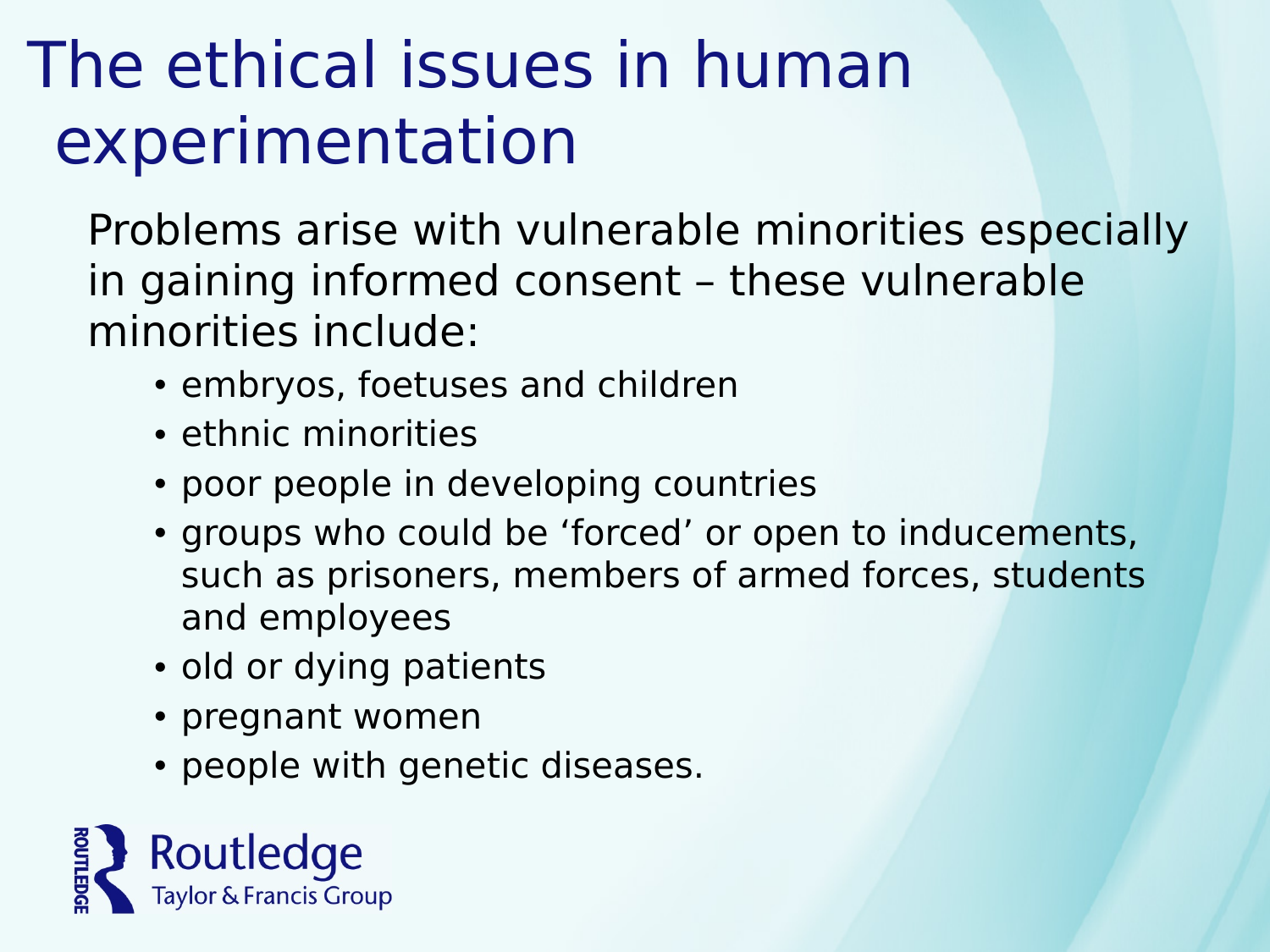

# The ethical issues in human experimentation
Problems arise with vulnerable minorities especially in gaining informed consent – these vulnerable minorities include:
embryos, foetuses and children
ethnic minorities
poor people in developing countries
groups who could be ‘forced’ or open to inducements, such as prisoners, members of armed forces, students and employees
old or dying patients
pregnant women
people with genetic diseases.